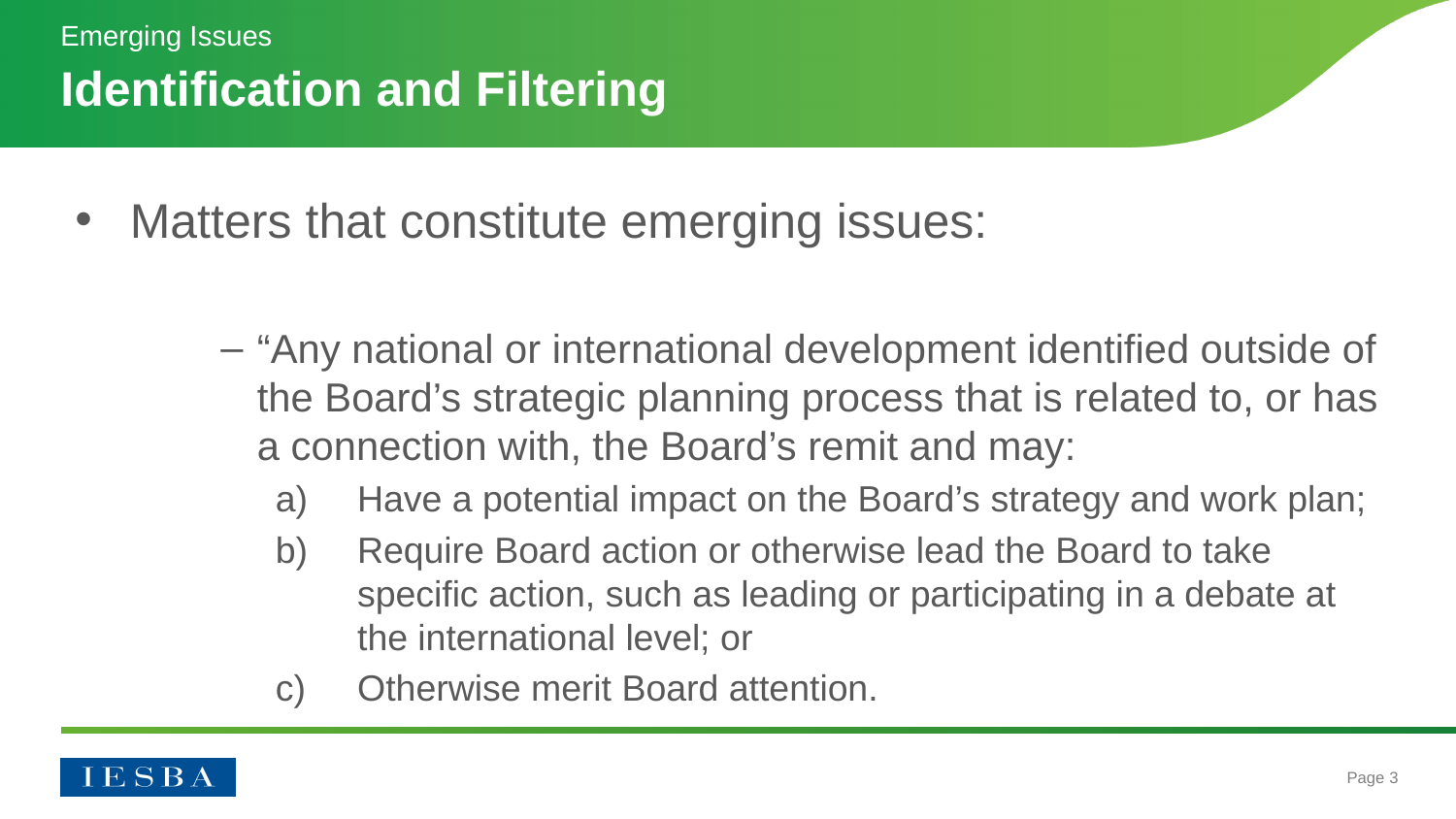

Emerging Issues
# Identification and Filtering
Matters that constitute emerging issues:

“Any national or international development identified outside of the Board’s strategic planning process that is related to, or has a connection with, the Board’s remit and may:
Have a potential impact on the Board’s strategy and work plan;
Require Board action or otherwise lead the Board to take specific action, such as leading or participating in a debate at the international level; or
Otherwise merit Board attention.